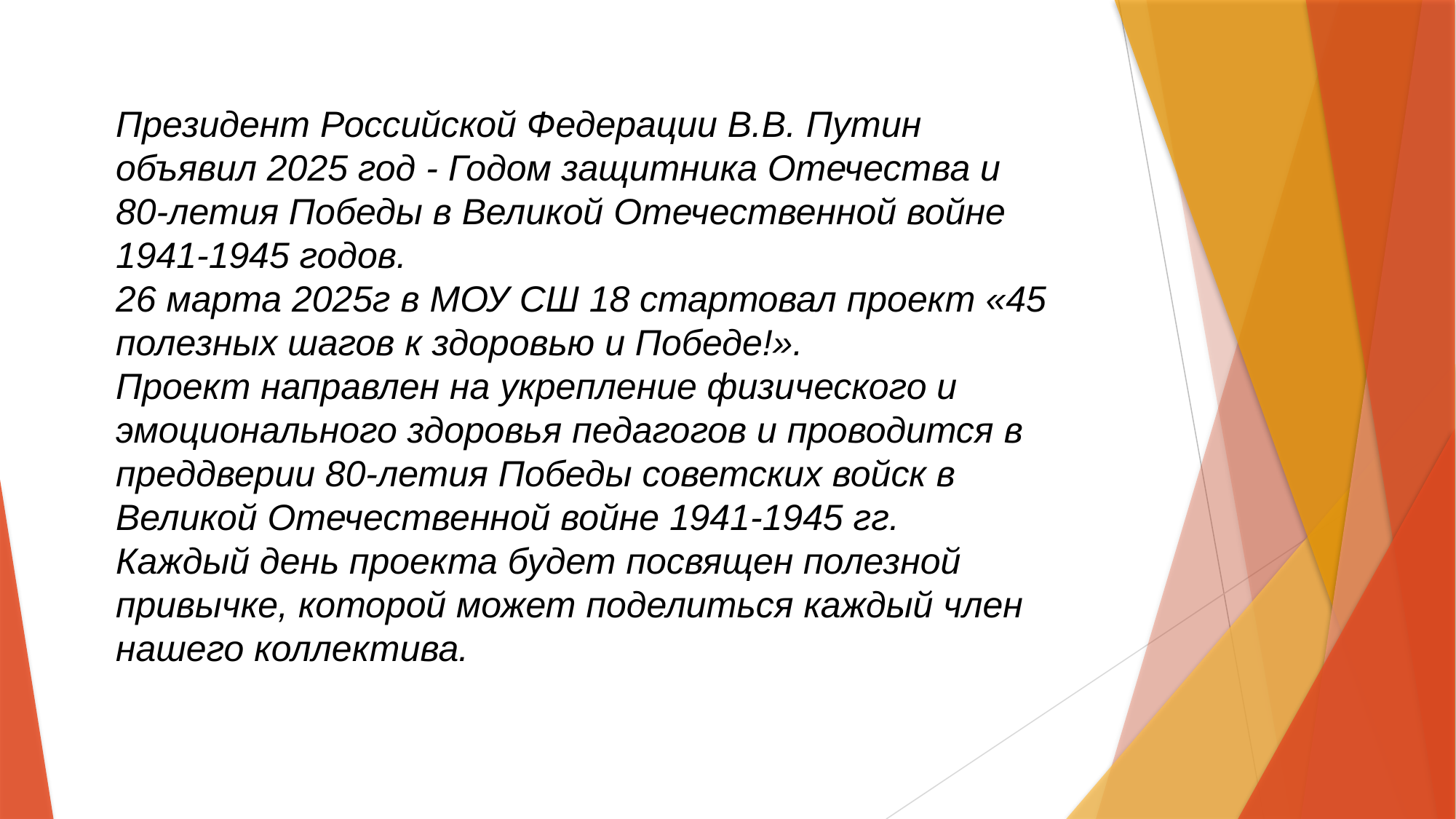

Президент Российской Федерации В.В. Путин объявил 2025 год - Годом защитника Отечества и 80-летия Победы в Великой Отечественной войне 1941-1945 годов.
26 марта 2025г в МОУ СШ 18 стартовал проект «45 полезных шагов к здоровью и Победе!».
Проект направлен на укрепление физического и эмоционального здоровья педагогов и проводится в преддверии 80-летия Победы советских войск в Великой Отечественной войне 1941-1945 гг.
Каждый день проекта будет посвящен полезной привычке, которой может поделиться каждый член нашего коллектива.